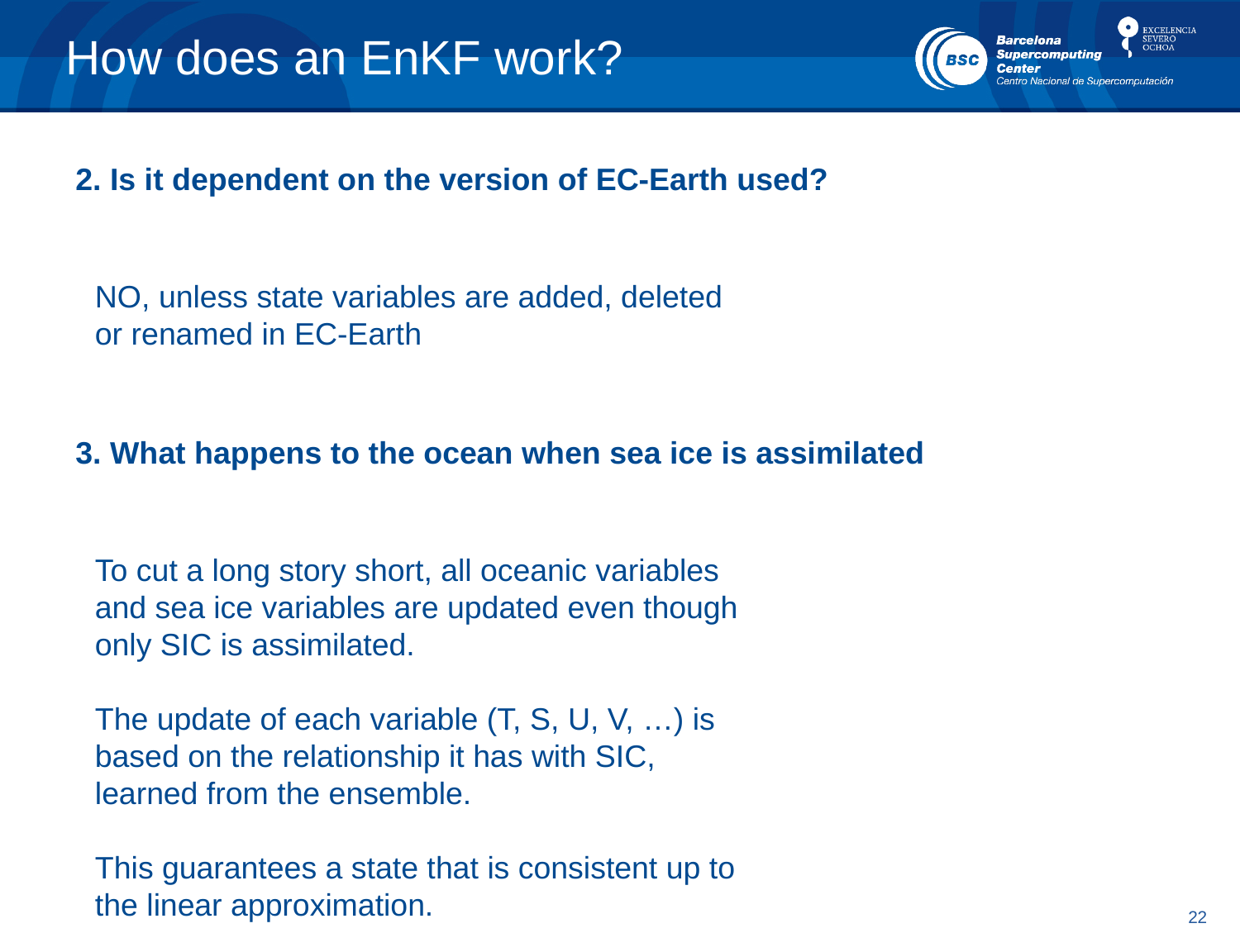

# How does an EnKF work?
2. Is it dependent on the version of EC-Earth used?
NO, unless state variables are added, deleted or renamed in EC-Earth
3. What happens to the ocean when sea ice is assimilated
To cut a long story short, all oceanic variables and sea ice variables are updated even though only SIC is assimilated.

The update of each variable (T, S, U, V, …) is based on the relationship it has with SIC, learned from the ensemble.

This guarantees a state that is consistent up to the linear approximation.